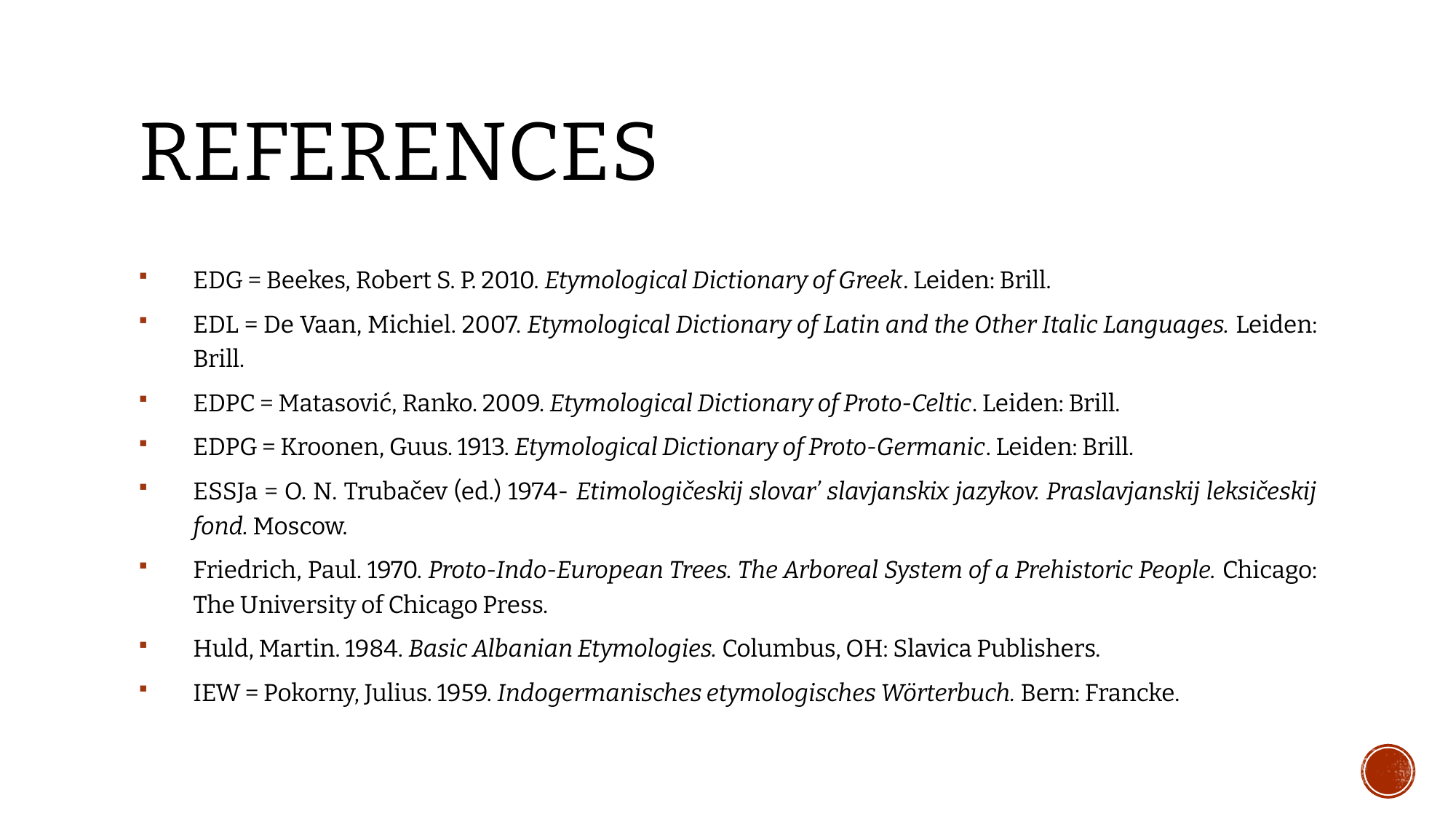

# references
EDG = Beekes, Robert S. P. 2010. Etymological Dictionary of Greek. Leiden: Brill.
EDL = De Vaan, Michiel. 2007. Etymological Dictionary of Latin and the Other Italic Languages. Leiden: Brill.
EDPC = Matasović, Ranko. 2009. Etymological Dictionary of Proto-Celtic. Leiden: Brill.
EDPG = Kroonen, Guus. 1913. Etymological Dictionary of Proto-Germanic. Leiden: Brill.
ESSJa = O. N. Trubačev (ed.) 1974- Etimologičeskij slovar’ slavjanskix jazykov. Praslavjanskij leksičeskij fond. Moscow.
Friedrich, Paul. 1970. Proto-Indo-European Trees. The Arboreal System of a Prehistoric People. Chicago: The University of Chicago Press.
Huld, Martin. 1984. Basic Albanian Etymologies. Columbus, OH: Slavica Publishers.
IEW = Pokorny, Julius. 1959. Indogermanisches etymologisches Wörterbuch. Bern: Francke.